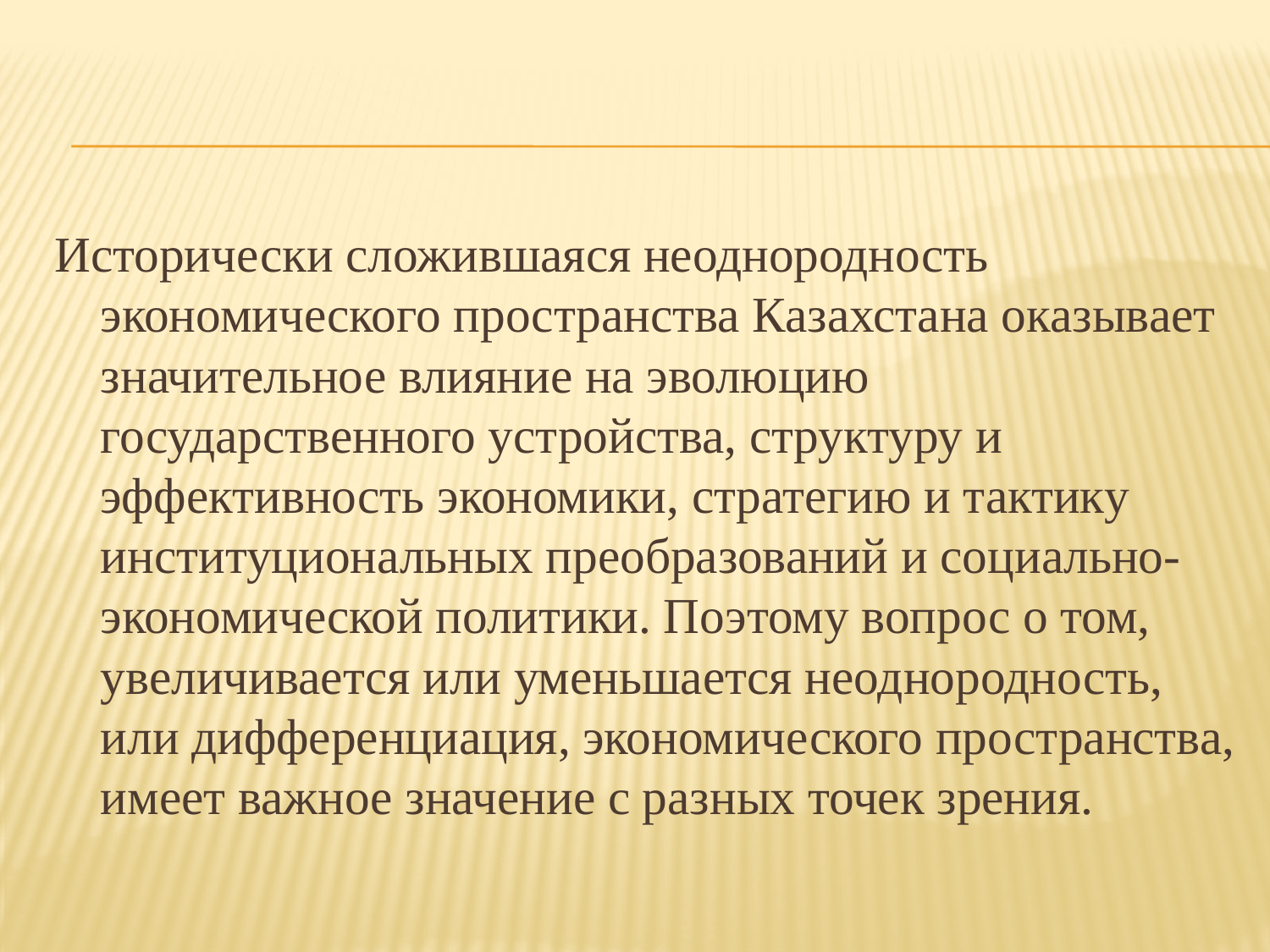

Исторически сложившаяся неоднородность экономического пространства Казахстана оказывает значительное влияние на эволюцию государственного устройства, структуру и эффективность экономики, стратегию и тактику институциональных преобразований и социально-экономической политики. Поэтому вопрос о том, увеличивается или уменьшается неоднородность, или дифференциация, экономического пространства, имеет важное значение с разных точек зрения.